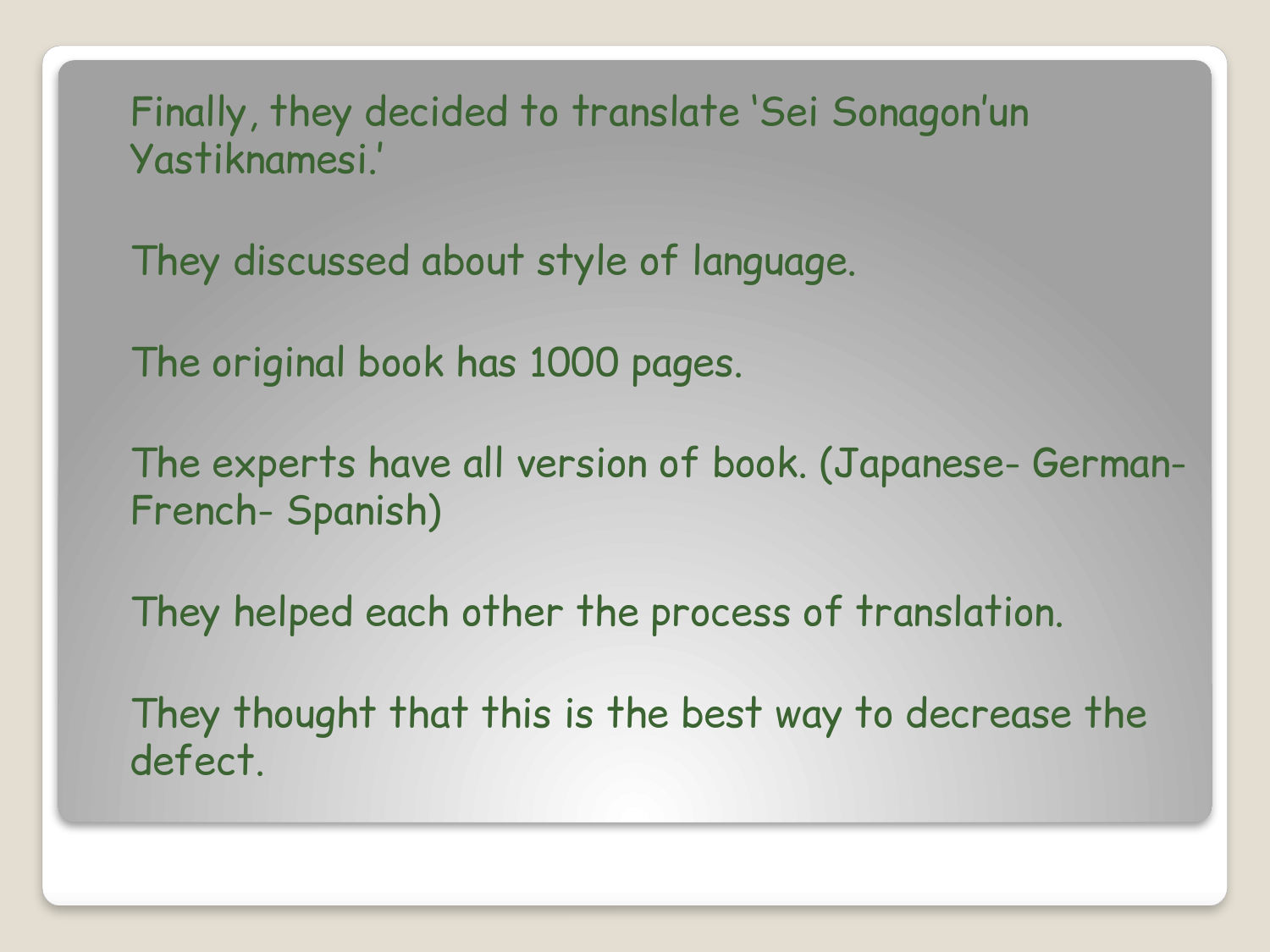

Finally, they decided to translate ‘Sei Sonagon’un Yastiknamesi.’

	They discussed about style of language.

	The original book has 1000 pages.

	The experts have all version of book. (Japanese- German- French- Spanish)

	They helped each other the process of translation.

	They thought that this is the best way to decrease the defect.